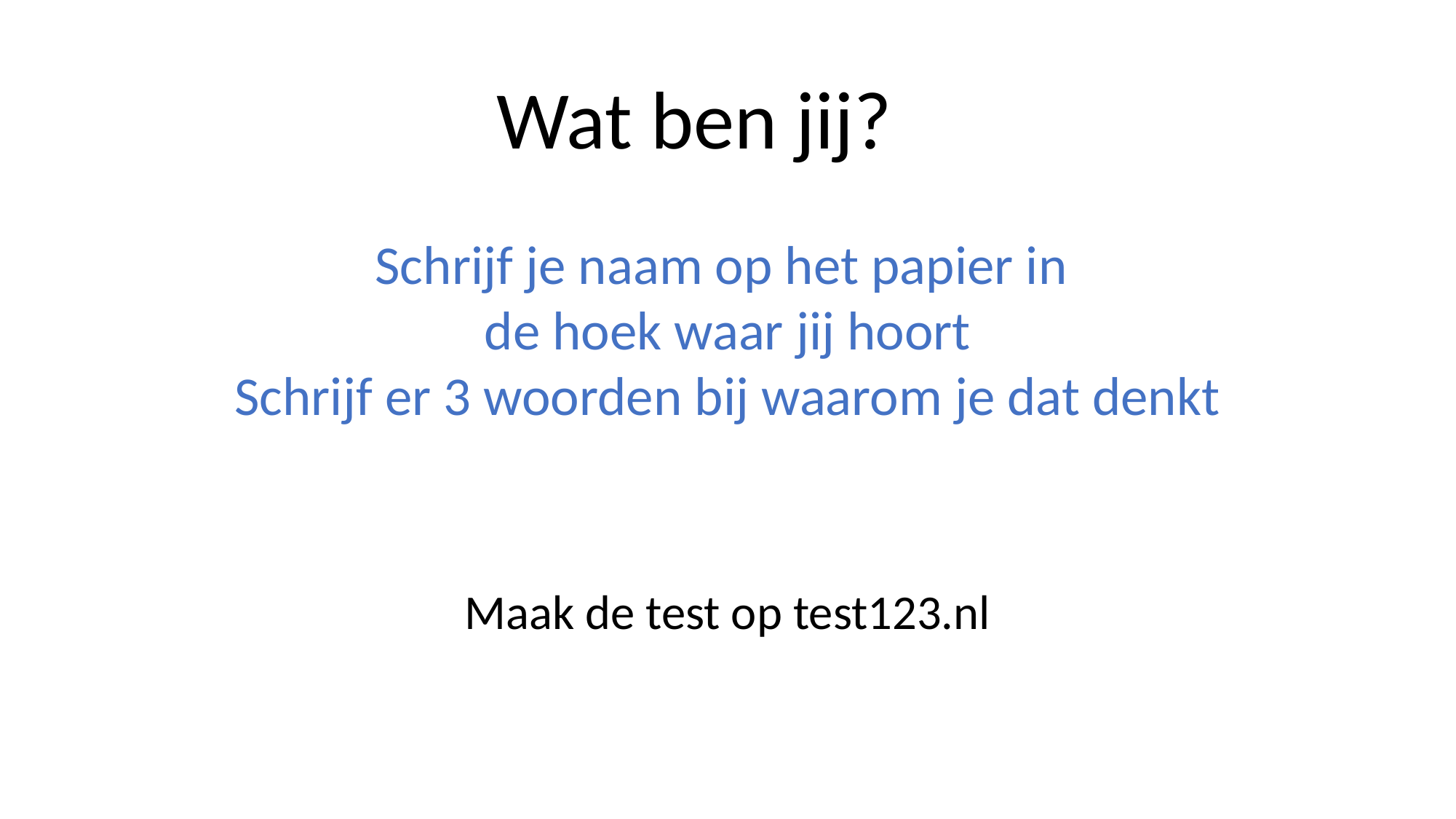

Wat ben jij?
Schrijf je naam op het papier in
de hoek waar jij hoort
Schrijf er 3 woorden bij waarom je dat denkt
Maak de test op test123.nl